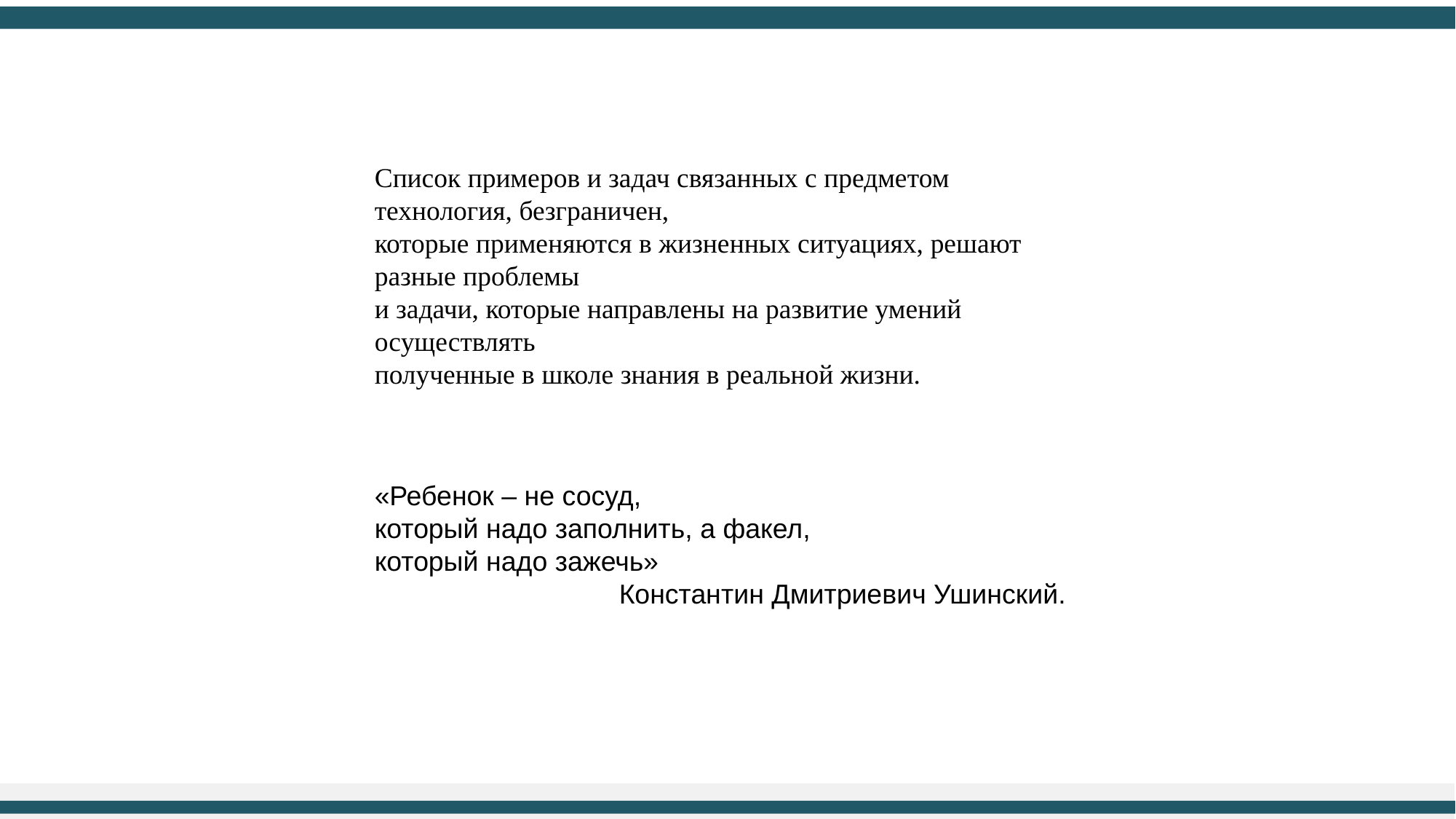

Список примеров и задач связанных с предметом технология, безграничен,
которые применяются в жизненных ситуациях, решают разные проблемы
и задачи, которые направлены на развитие умений осуществлять
полученные в школе знания в реальной жизни.
«Ребенок – не сосуд,
который надо заполнить, а факел,
который надо зажечь»
                                Константин Дмитриевич Ушинский.